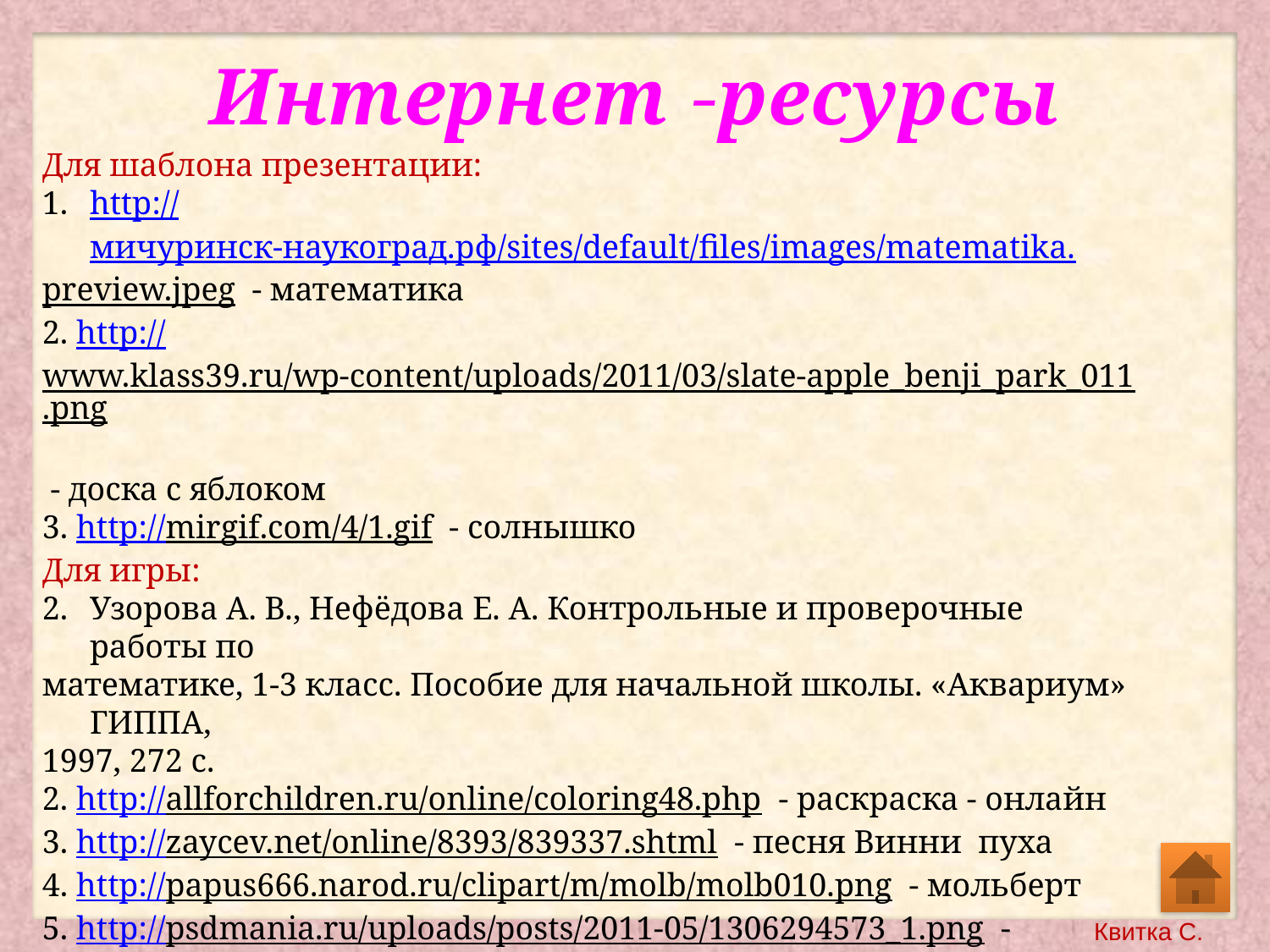

# Интернет -ресурсы
Для шаблона презентации:
http://мичуринск-наукоград.рф/sites/default/files/images/matematika.
preview.jpeg  - математика
2. http://www.klass39.ru/wp-content/uploads/2011/03/slate-apple_benji_park_011.png
 - доска с яблоком
3. http://mirgif.com/4/1.gif  - солнышко
Для игры:
Узорова А. В., Нефёдова Е. А. Контрольные и проверочные работы по
математике, 1-3 класс. Пособие для начальной школы. «Аквариум» ГИППА,
1997, 272 с.
2. http://allforchildren.ru/online/coloring48.php  - раскраска - онлайн
3. http://zaycev.net/online/8393/839337.shtml  - песня Винни  пуха
4. http://papus666.narod.ru/clipart/m/molb/molb010.png  - мольберт
5. http://psdmania.ru/uploads/posts/2011-05/1306294573_1.png  -
Винни пух и Тигра
6. http://images.vfl.ru/ii/1367821238/9e27aec4/2285551_m.png  - Пятачок
7. http://s1.iconbird.com/ico/2013/6/359/w256h2561372342382brush256.png  -
кисточка для рисования
8. http://kocher.es/images/paleta1.png  - краски